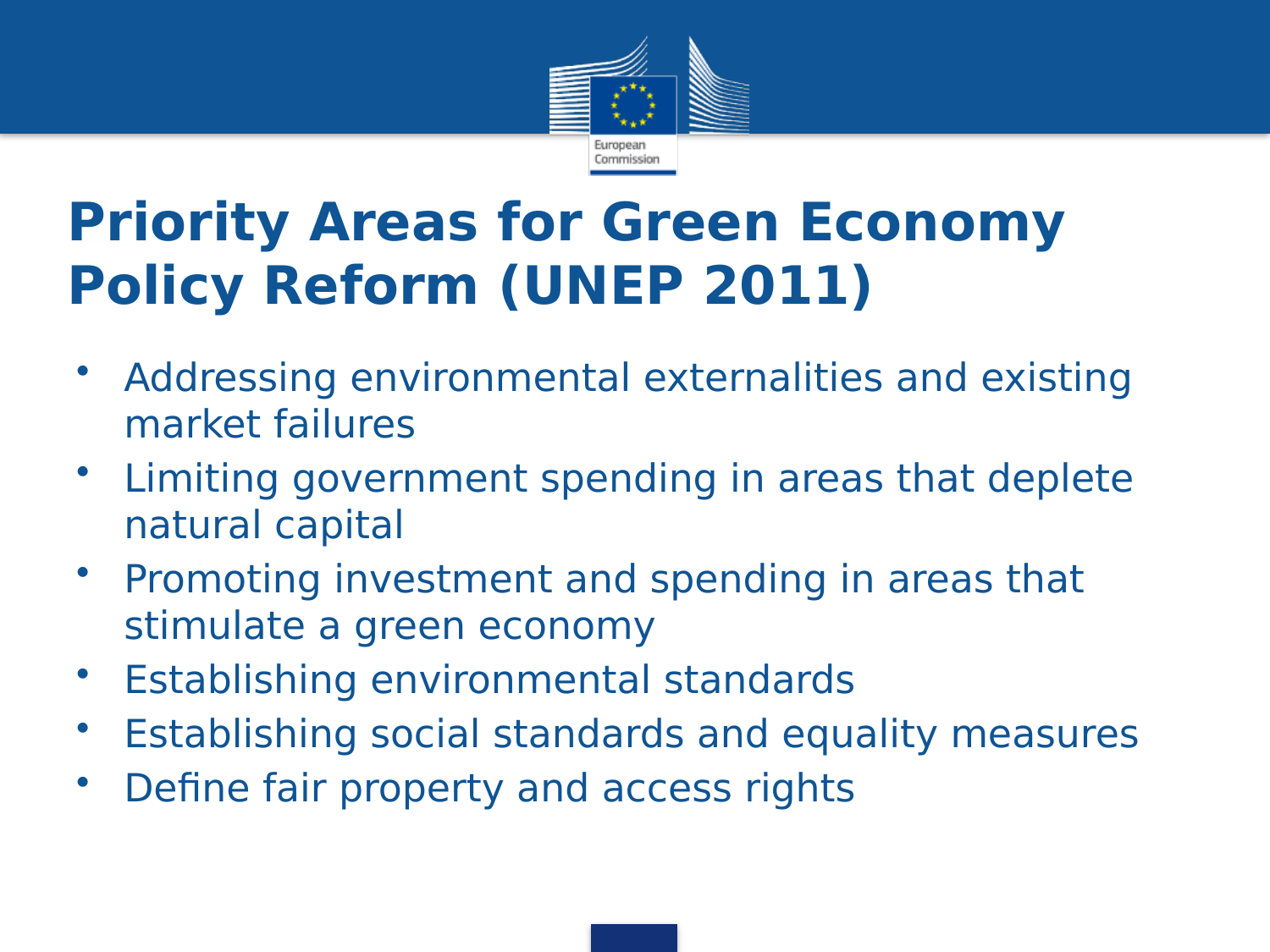

# Priority Areas for Green Economy Policy Reform (UNEP 2011)
Addressing environmental externalities and existing market failures
Limiting government spending in areas that deplete natural capital
Promoting investment and spending in areas that stimulate a green economy
Establishing environmental standards
Establishing social standards and equality measures
Define fair property and access rights